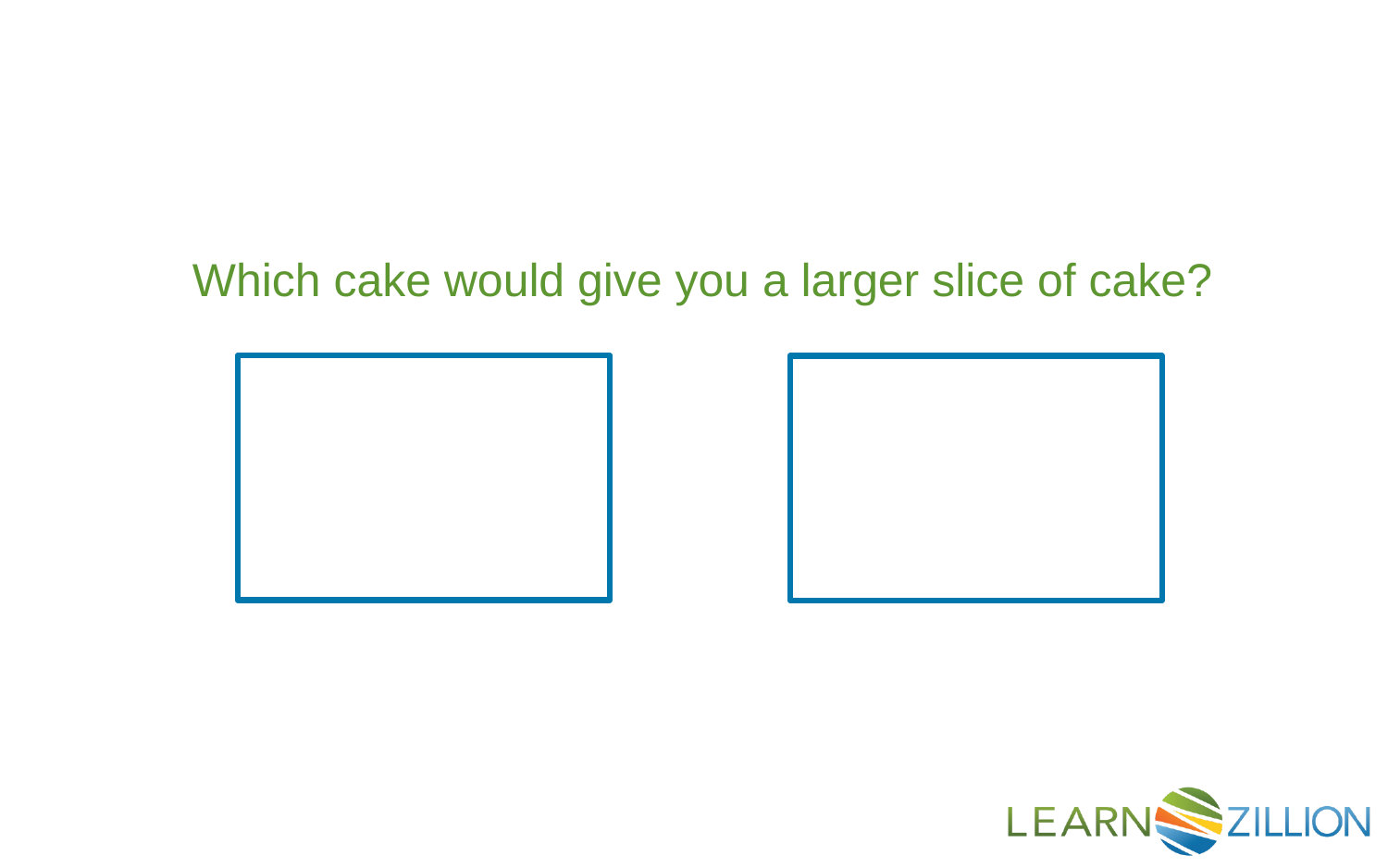

Which cake would give you a larger slice of cake?